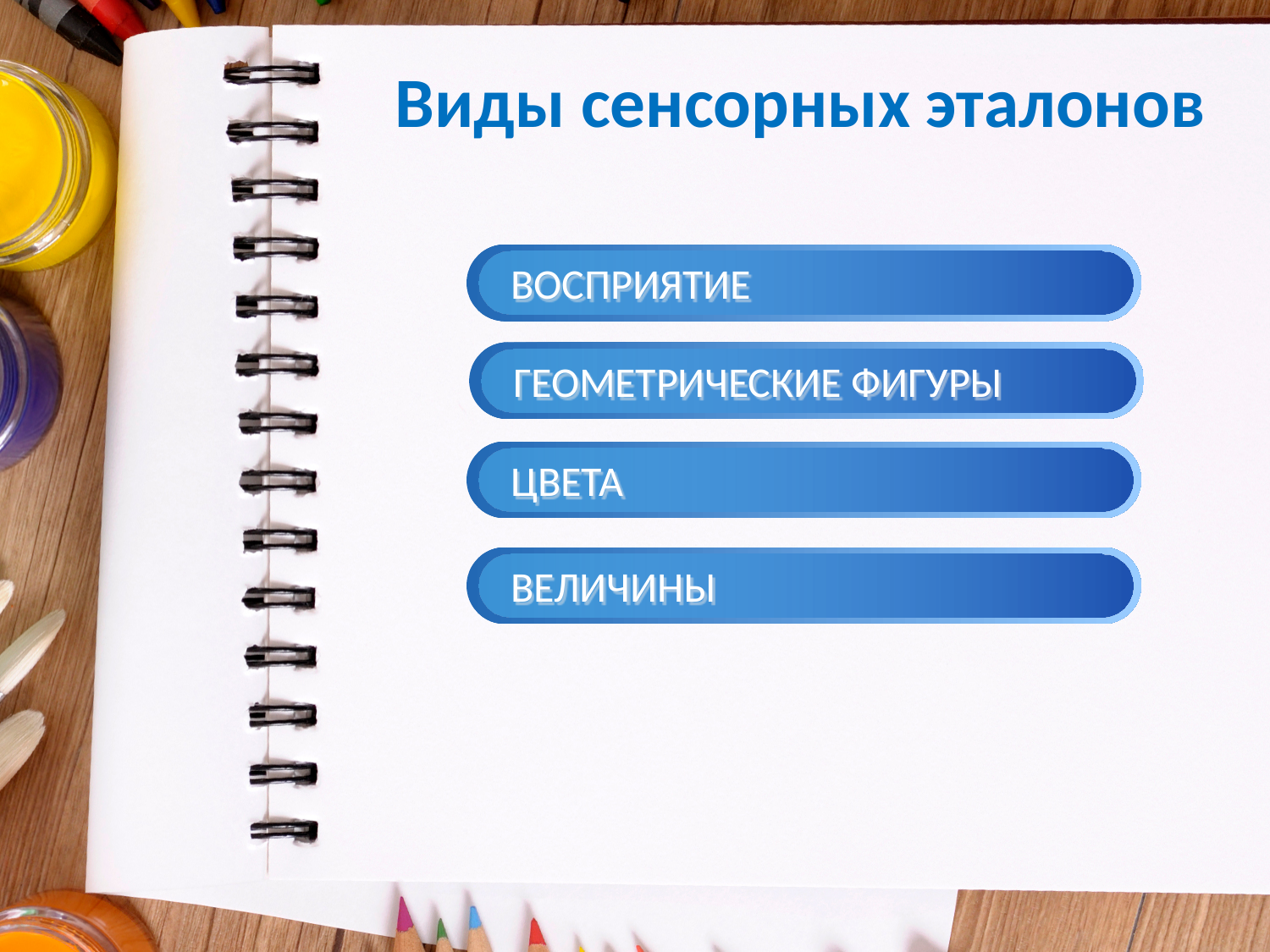

# Виды сенсорных эталонов

ВОСПРИЯТИЕ

ГЕОМЕТРИЧЕСКИЕ ФИГУРЫ

ЦВЕТА

ВЕЛИЧИНЫ